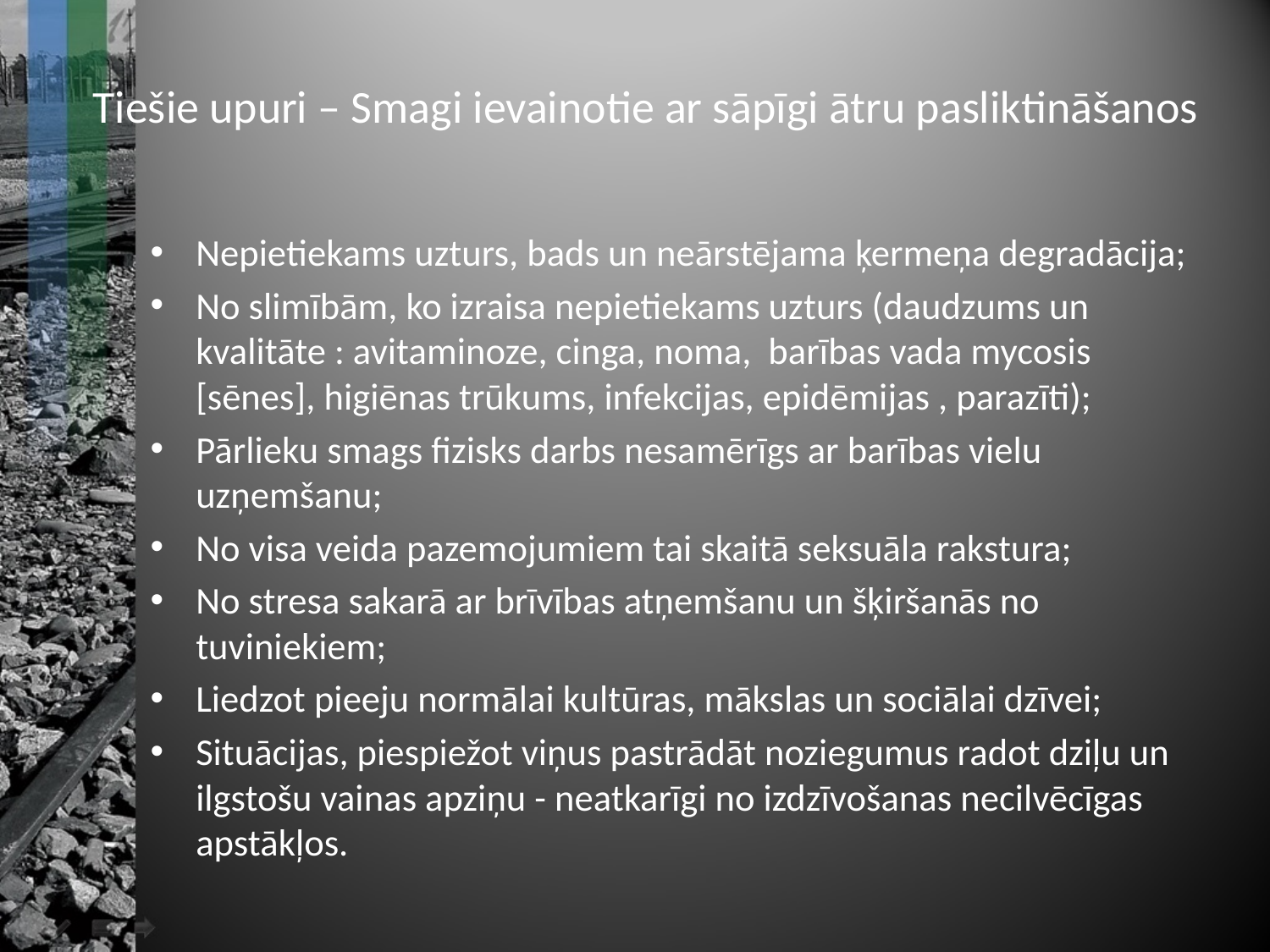

# Tiešie upuri – Smagi ievainotie ar sāpīgi ātru pasliktināšanos
Nepietiekams uzturs, bads un neārstējama ķermeņa degradācija;
No slimībām, ko izraisa nepietiekams uzturs (daudzums un kvalitāte : avitaminoze, cinga, noma,  barības vada mycosis [sēnes], higiēnas trūkums, infekcijas, epidēmijas , parazīti);
Pārlieku smags fizisks darbs nesamērīgs ar barības vielu uzņemšanu;
No visa veida pazemojumiem tai skaitā seksuāla rakstura;
No stresa sakarā ar brīvības atņemšanu un šķiršanās no tuviniekiem;
Liedzot pieeju normālai kultūras, mākslas un sociālai dzīvei;
Situācijas, piespiežot viņus pastrādāt noziegumus radot dziļu un ilgstošu vainas apziņu - neatkarīgi no izdzīvošanas necilvēcīgas apstākļos.